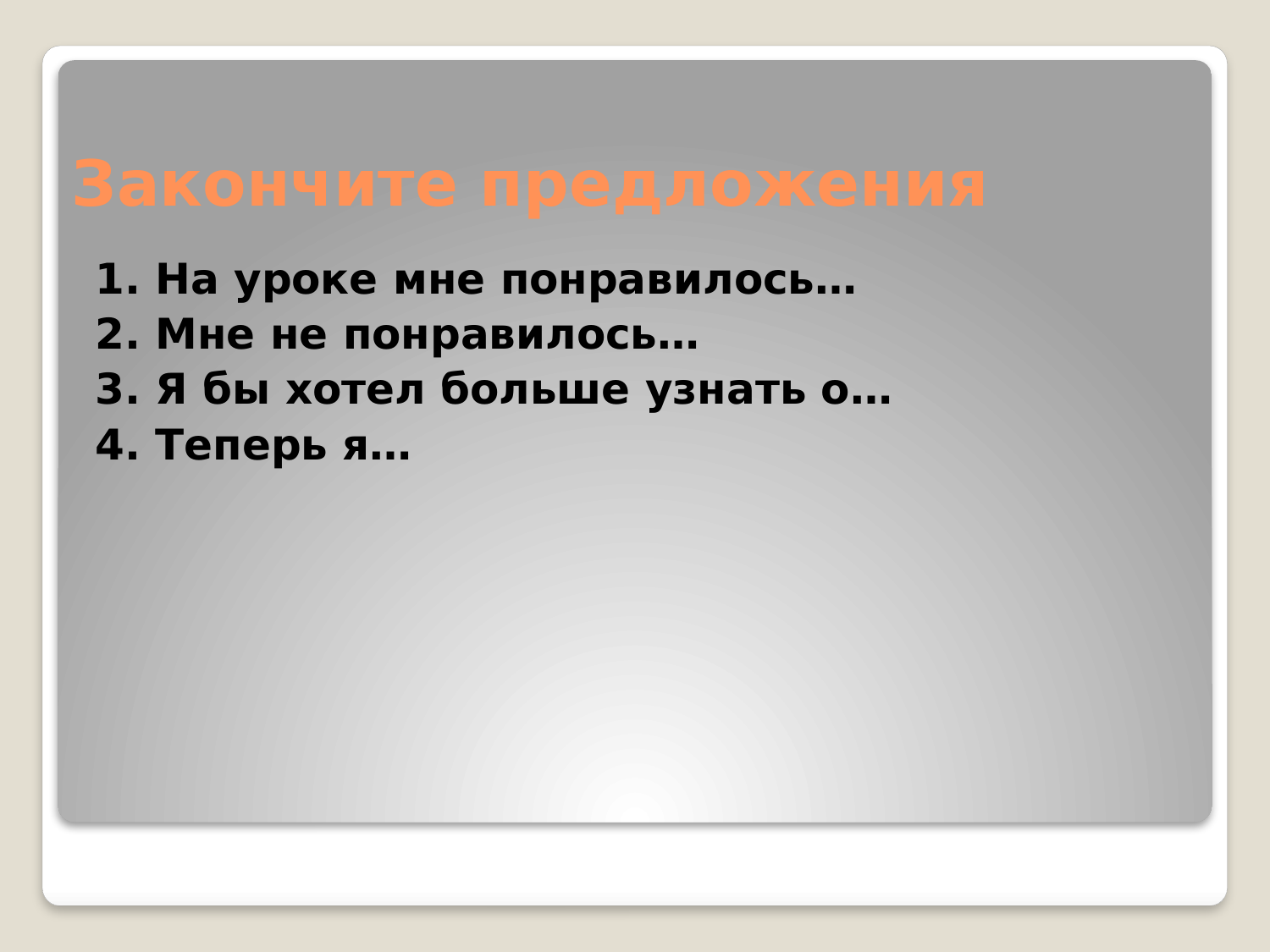

1. На уроке мне понравилось…
2. Мне не понравилось…
3. Я бы хотел больше узнать о…
4. Теперь я…
# Закончите предложения